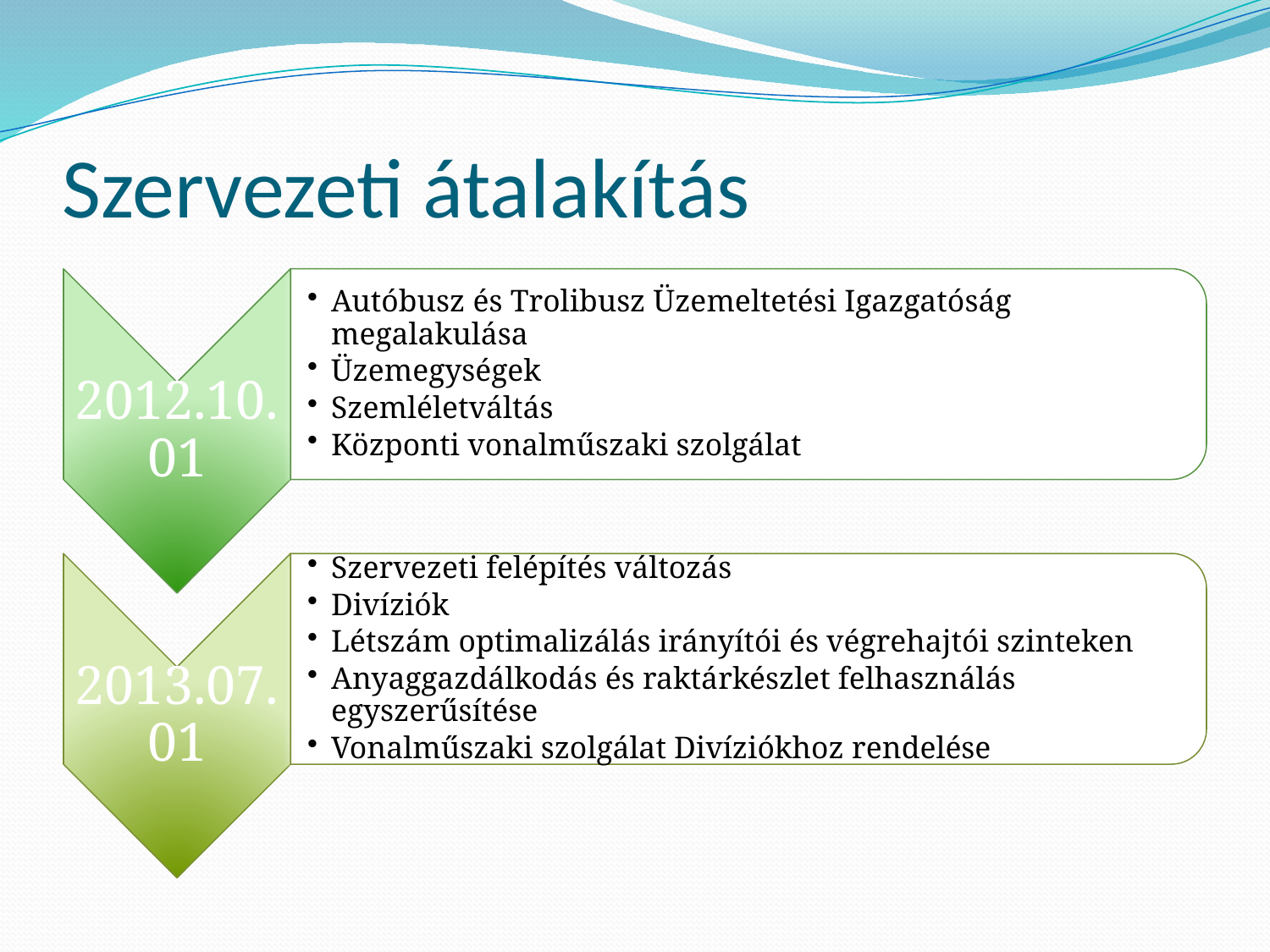

# Szervezeti átalakítás
2012.10.01
Autóbusz és Trolibusz Üzemeltetési Igazgatóság megalakulása
Üzemegységek
Szemléletváltás
Központi vonalműszaki szolgálat
2013.07.01
Szervezeti felépítés változás
Divíziók
Létszám optimalizálás irányítói és végrehajtói szinteken
Anyaggazdálkodás és raktárkészlet felhasználás egyszerűsítése
Vonalműszaki szolgálat Divíziókhoz rendelése